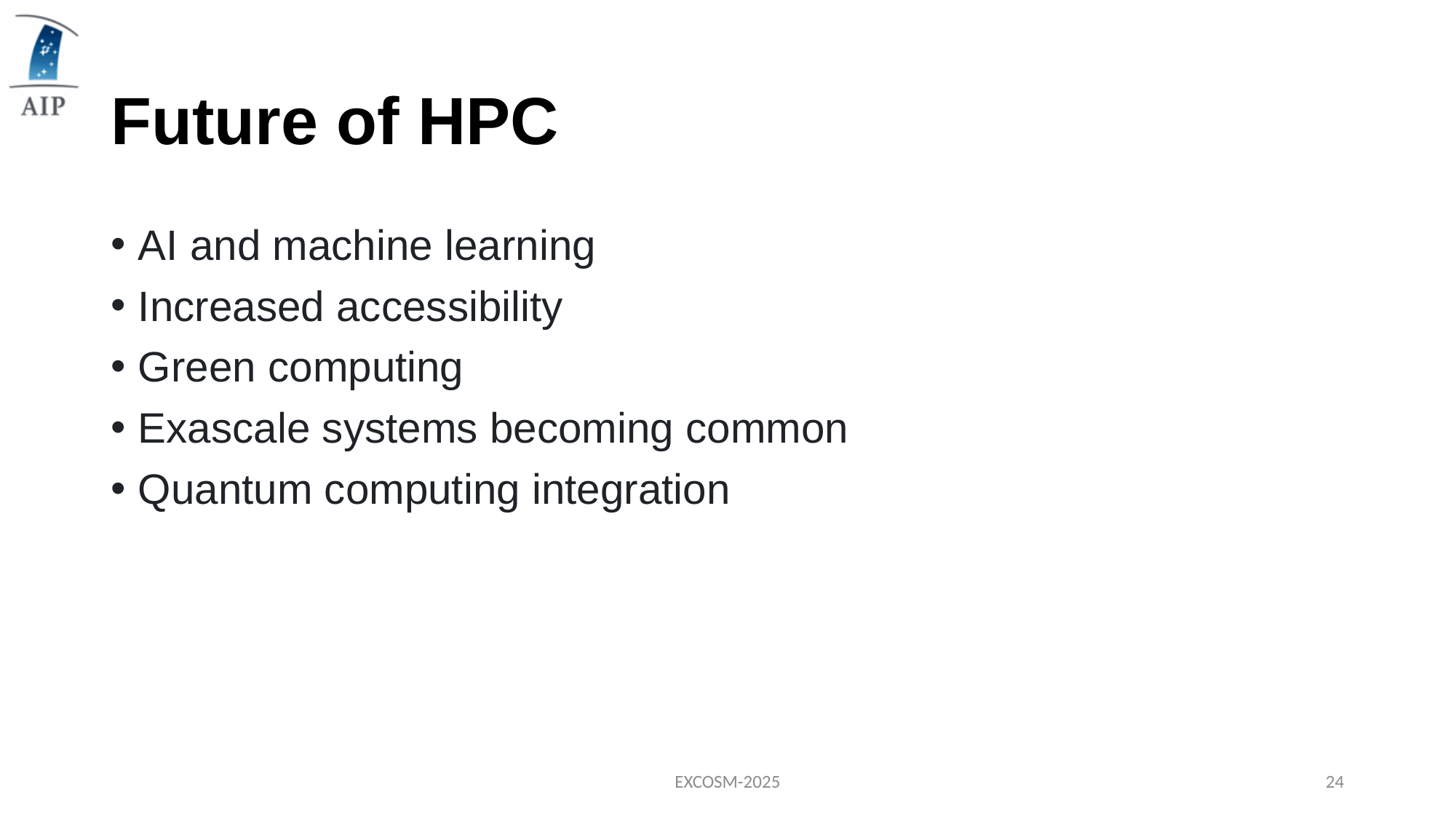

# Future of HPC
AI and machine learning
Increased accessibility
Green computing
Exascale systems becoming common
Quantum computing integration

EXCOSM-2025
24